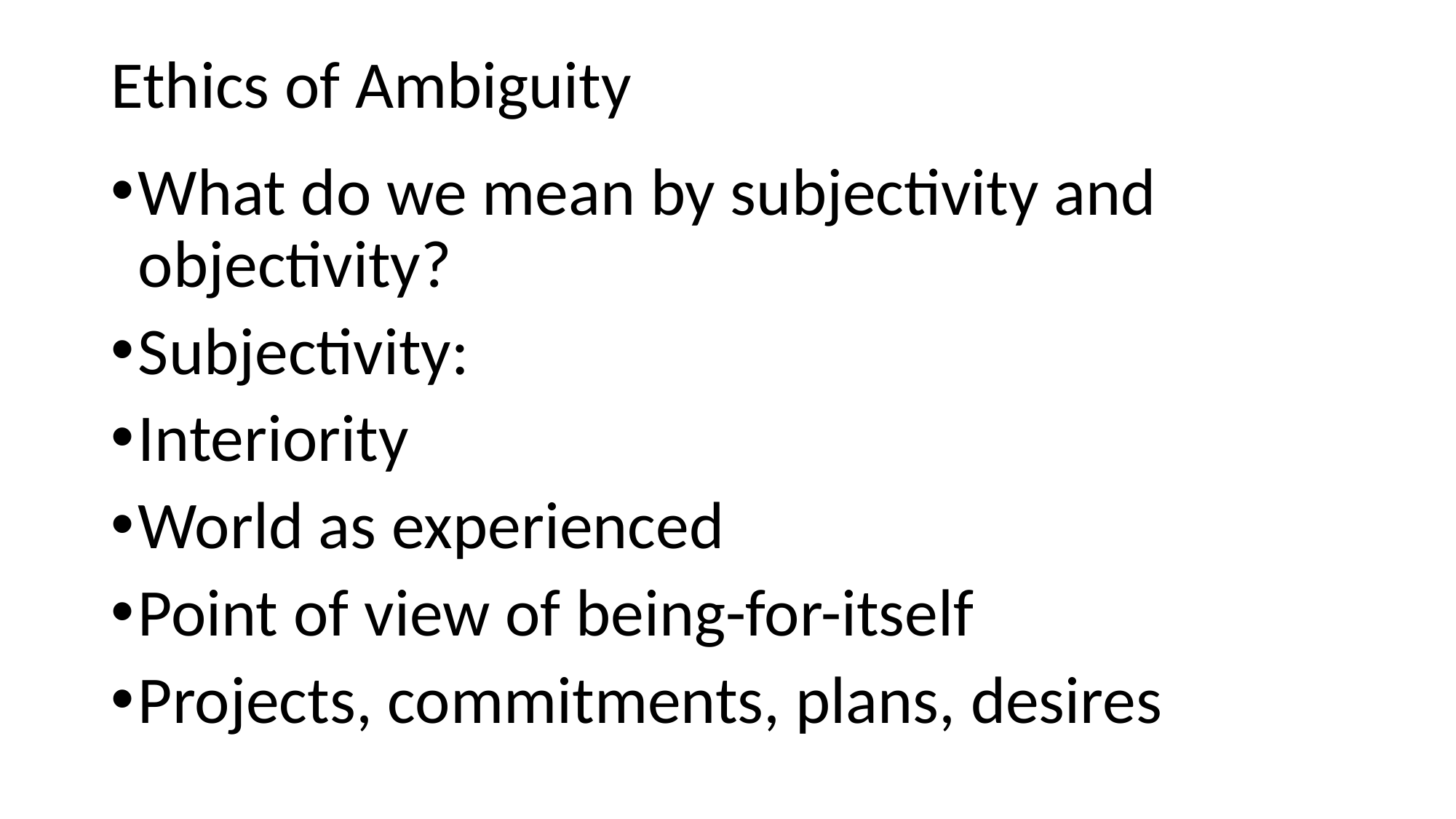

# Ethics of Ambiguity
What do we mean by subjectivity and objectivity?
Subjectivity:
Interiority
World as experienced
Point of view of being-for-itself
Projects, commitments, plans, desires